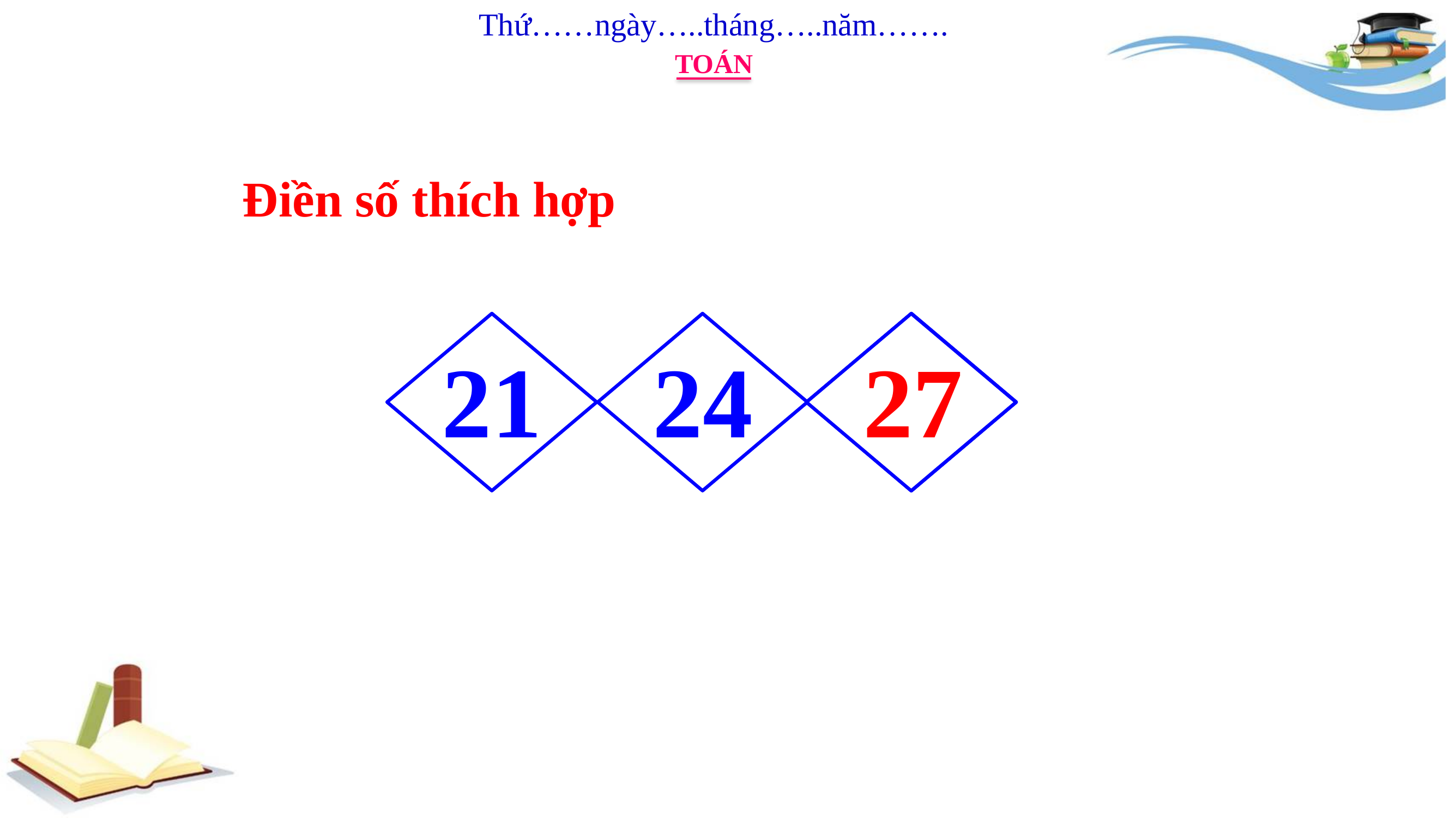

Thứ……ngày…..tháng…..năm…….
TOÁN
Điền số thích hợp

21

24

?

27